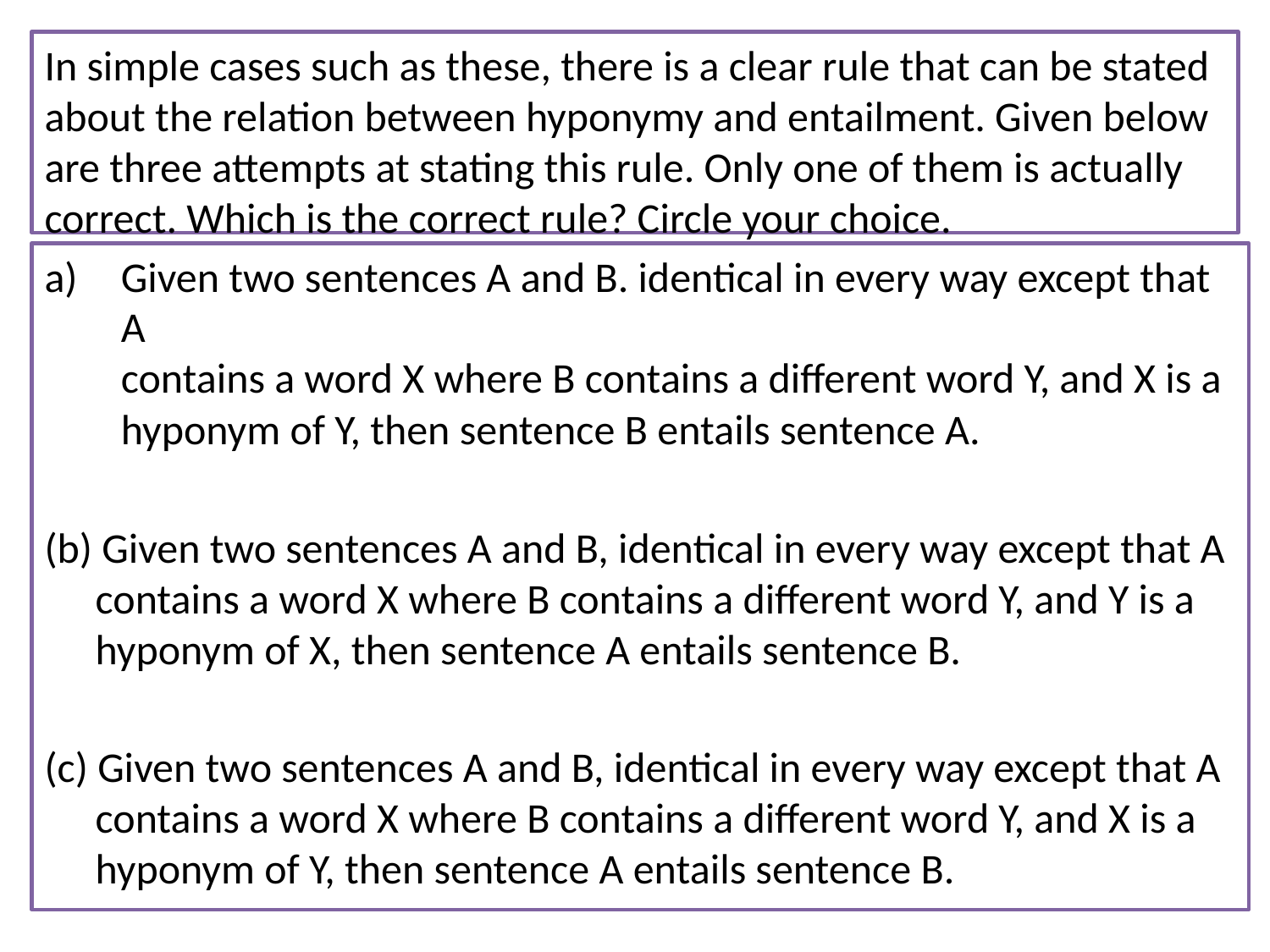

# In simple cases such as these, there is a clear rule that can be stated about the relation between hyponymy and entailment. Given below are three attempts at stating this rule. Only one of them is actually correct. Which is the correct rule? Circle your choice.
Given two sentences A and B. identical in every way except that A
contains a word X where B contains a different word Y, and X is a
hyponym of Y, then sentence B entails sentence A.

(b) Given two sentences A and B, identical in every way except that A
contains a word X where B contains a different word Y, and Y is a
hyponym of X, then sentence A entails sentence B.

(c) Given two sentences A and B, identical in every way except that A
contains a word X where B contains a different word Y, and X is a
hyponym of Y, then sentence A entails sentence B.